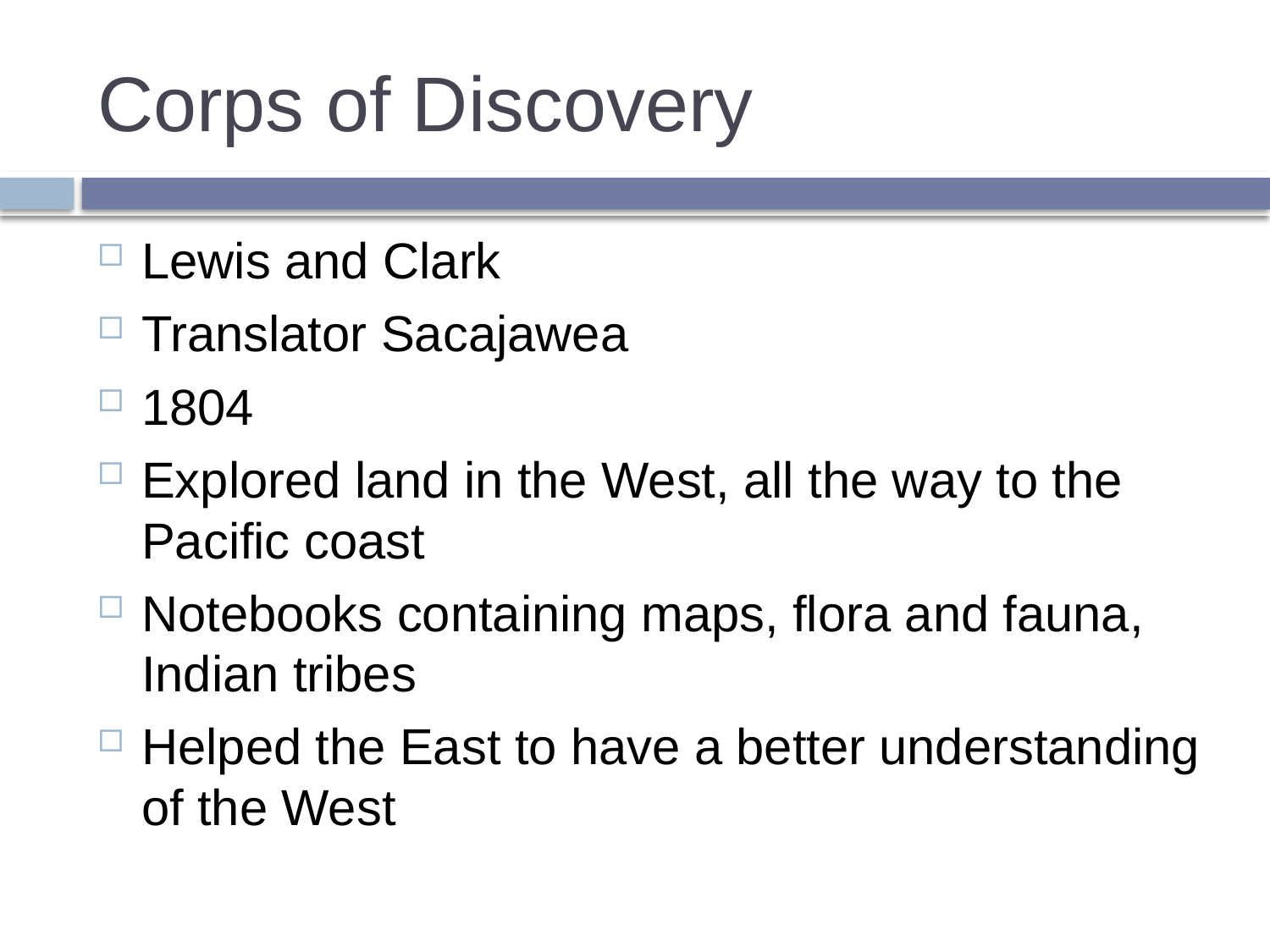

# Corps of Discovery
Lewis and Clark
Translator Sacajawea
1804
Explored land in the West, all the way to the Pacific coast
Notebooks containing maps, flora and fauna, Indian tribes
Helped the East to have a better understanding of the West